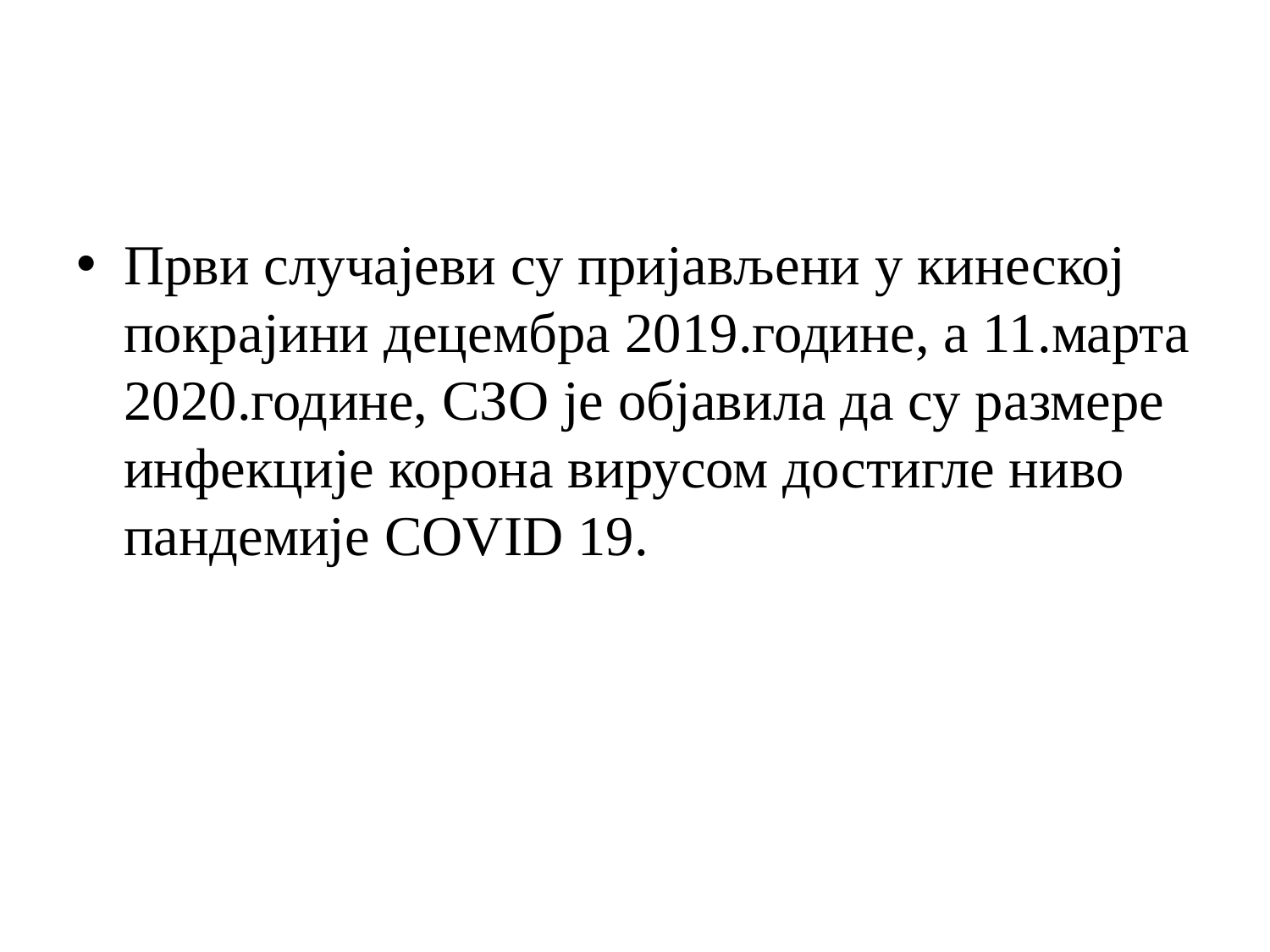

#
Први случајеви су пријављени у кинеској покрајини децембра 2019.године, а 11.марта 2020.године, СЗО је објавила да су размере инфекције корона вирусом достигле ниво пандемије COVID 19.